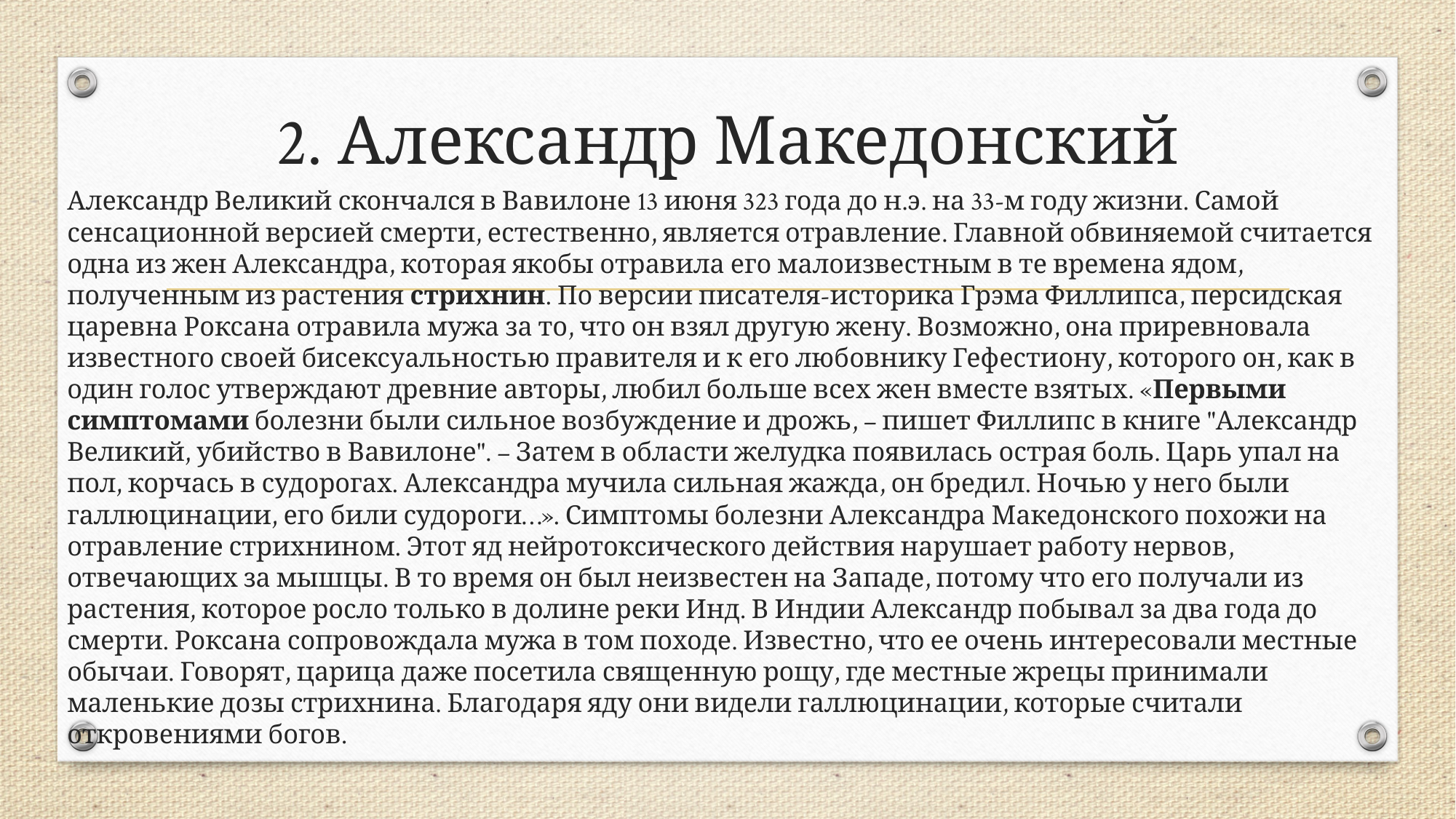

# 2. Александр Македонский
Александр Великий скончался в Вавилоне 13 июня 323 года до н.э. на 33-м году жизни. Самой сенсационной версией смерти, естественно, является отравление. Главной обвиняемой считается одна из жен Александра, которая якобы отравила его малоизвестным в те времена ядом, полученным из растения стрихнин. По версии писателя-историка Грэма Филлипса, персидская царевна Роксана отравила мужа за то, что он взял другую жену. Возможно, она приревновала известного своей бисексуальностью правителя и к его любовнику Гефестиону, которого он, как в один голос утверждают древние авторы, любил больше всех жен вместе взятых. «Первыми симптомами болезни были сильное возбуждение и дрожь, – пишет Филлипс в книге "Александр Великий, убийство в Вавилоне". – Затем в области желудка появилась острая боль. Царь упал на пол, корчась в судорогах. Александра мучила сильная жажда, он бредил. Ночью у него были галлюцинации, его били судороги…». Симптомы болезни Александра Македонского похожи на отравление стрихнином. Этот яд нейротоксического действия нарушает работу нервов, отвечающих за мышцы. В то время он был неизвестен на Западе, потому что его получали из растения, которое росло только в долине реки Инд. В Индии Александр побывал за два года до смерти. Роксана сопровождала мужа в том походе. Известно, что ее очень интересовали местные обычаи. Говорят, царица даже посетила священную рощу, где местные жрецы принимали маленькие дозы стрихнина. Благодаря яду они видели галлюцинации, которые считали откровениями богов.